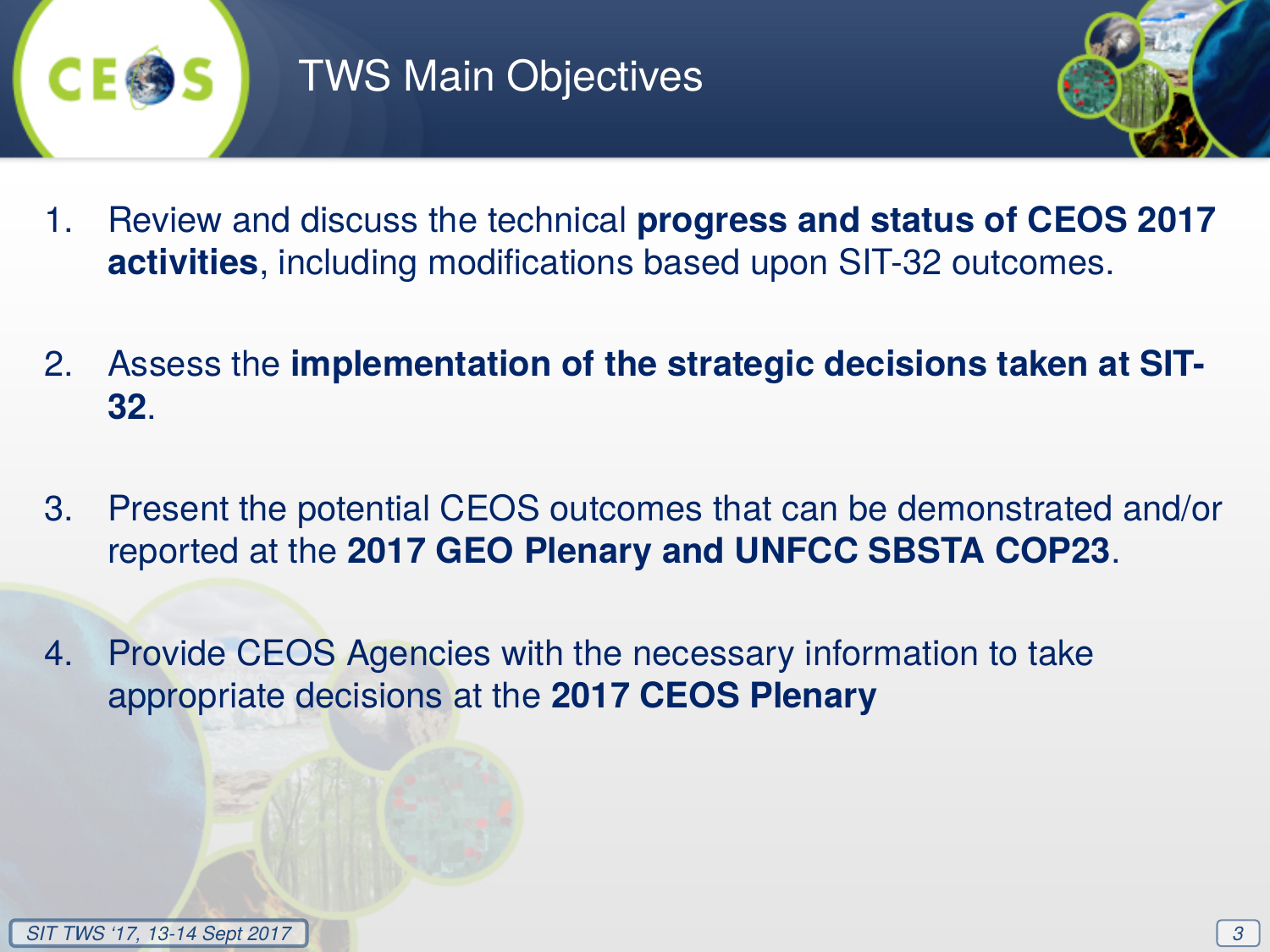

TWS Main Objectives
Review and discuss the technical progress and status of CEOS 2017 activities, including modifications based upon SIT-32 outcomes.

Assess the implementation of the strategic decisions taken at SIT-32.

Present the potential CEOS outcomes that can be demonstrated and/or reported at the 2017 GEO Plenary and UNFCC SBSTA COP23.

Provide CEOS Agencies with the necessary information to take appropriate decisions at the 2017 CEOS Plenary

3